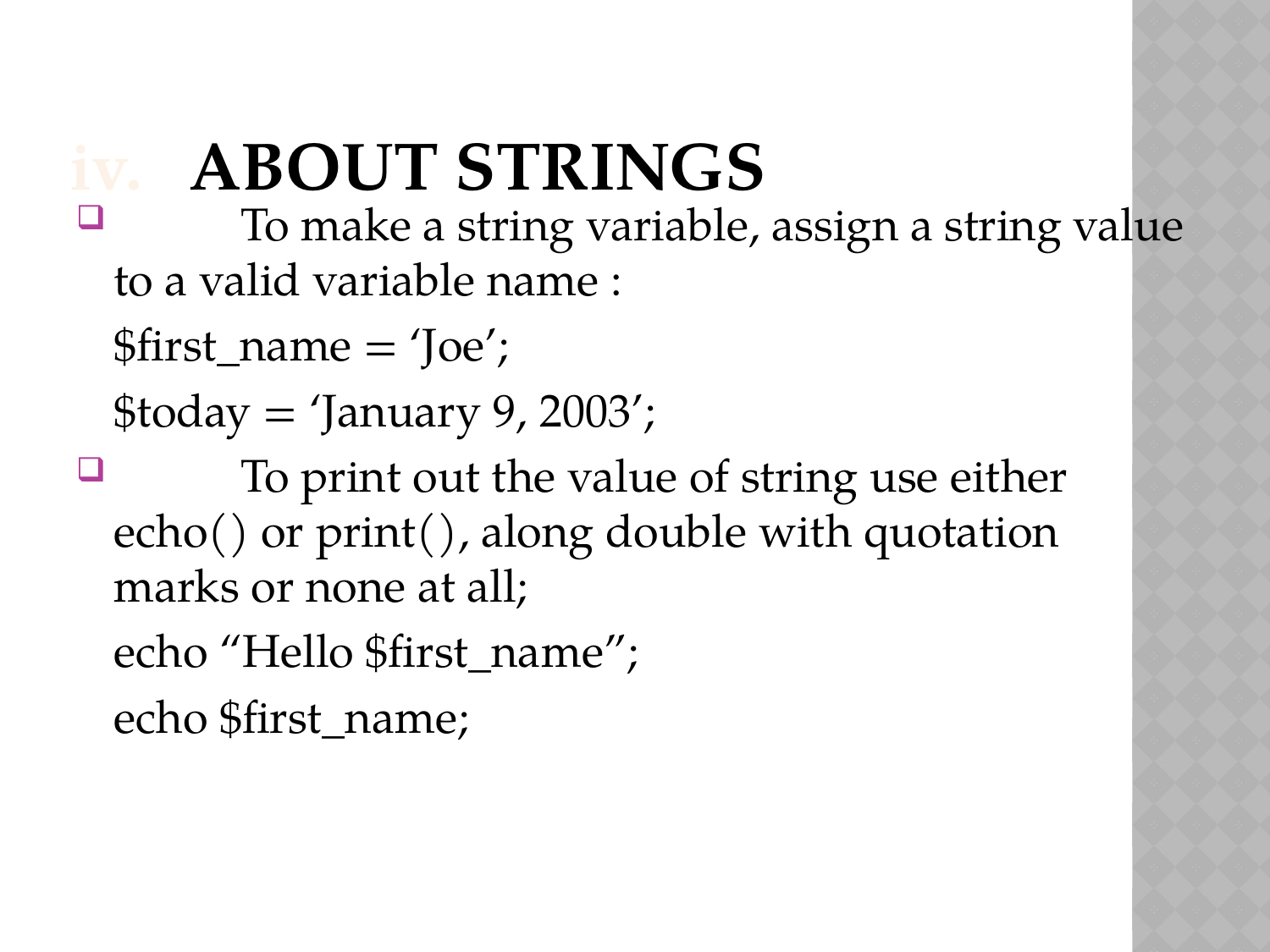

# About Strings
 	To make a string variable, assign a string value to a valid variable name :
	$first_name = ‘Joe’;
	$today = ‘January 9, 2003’;
 	To print out the value of string use either echo() or print(), along double with quotation marks or none at all;
	echo “Hello $first_name”;
	echo $first_name;